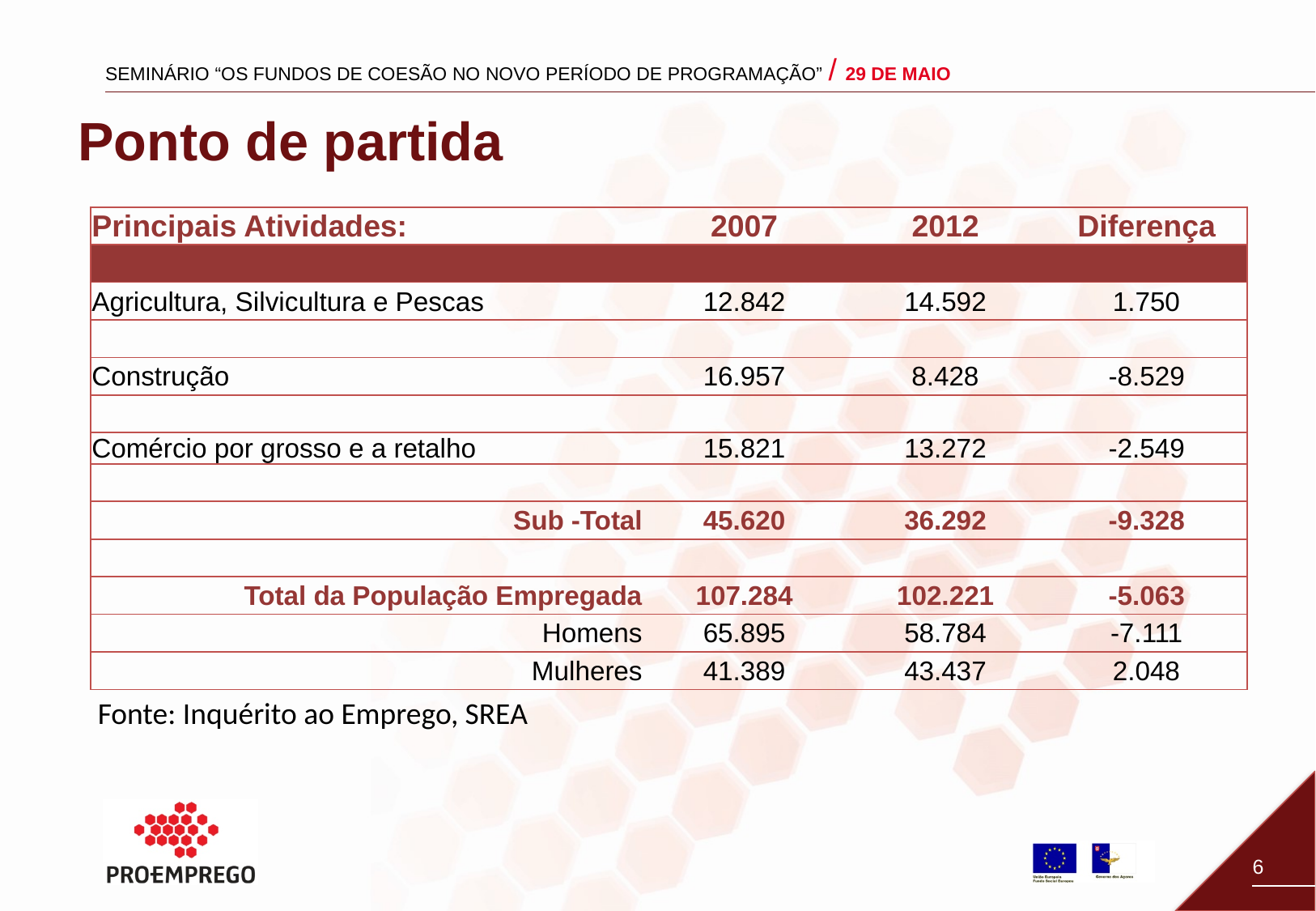

# Ponto de partida
| Principais Atividades: | 2007 | 2012 | Diferença |
| --- | --- | --- | --- |
|  |  |  |  |
| Agricultura, Silvicultura e Pescas | 12.842 | 14.592 | 1.750 |
|  |  |  |  |
| Construção | 16.957 | 8.428 | -8.529 |
|  |  |  |  |
| Comércio por grosso e a retalho | 15.821 | 13.272 | -2.549 |
|  |  |  |  |
| Sub -Total | 45.620 | 36.292 | -9.328 |
|  |  |  |  |
| Total da População Empregada | 107.284 | 102.221 | -5.063 |
| Homens | 65.895 | 58.784 | -7.111 |
| Mulheres | 41.389 | 43.437 | 2.048 |
Fonte: Inquérito ao Emprego, SREA